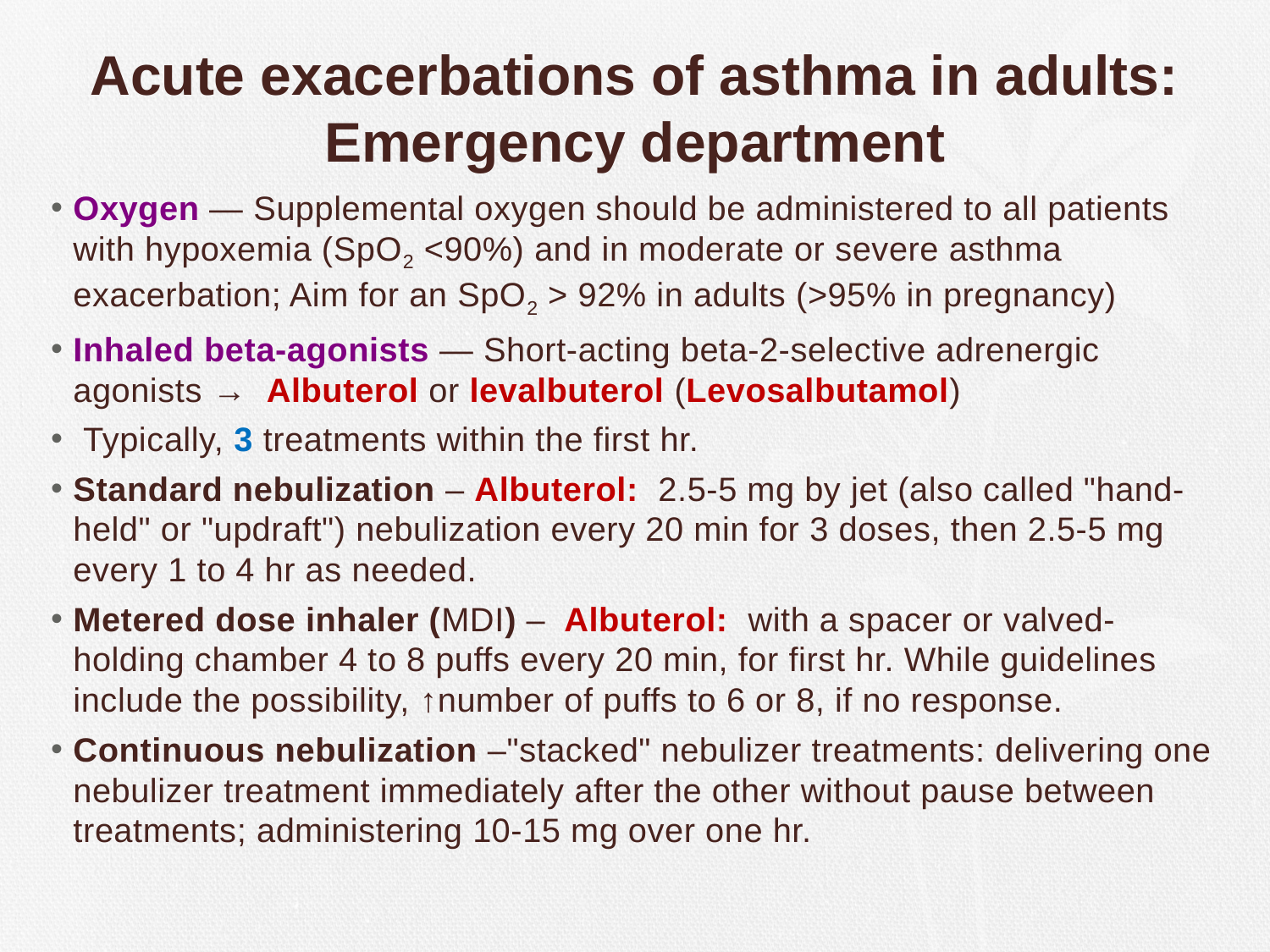

# Acute exacerbations of asthma in adults: Emergency department
Oxygen — Supplemental oxygen should be administered to all patients with hypoxemia (SpO2 <90%) and in moderate or severe asthma exacerbation; Aim for an SpO2 > 92% in adults (>95% in pregnancy)
Inhaled beta-agonists — Short-acting beta-2-selective adrenergic agonists →  Albuterol or levalbuterol (Levosalbutamol)
 Typically, 3 treatments within the first hr.
Standard nebulization – Albuterol:  2.5-5 mg by jet (also called "hand-held" or "updraft") nebulization every 20 min for 3 doses, then 2.5-5 mg every 1 to 4 hr as needed.
Metered dose inhaler (MDI) –  Albuterol:  with a spacer or valved-holding chamber 4 to 8 puffs every 20 min, for first hr. While guidelines include the possibility, ↑number of puffs to 6 or 8, if no response.
Continuous nebulization –"stacked" nebulizer treatments: delivering one nebulizer treatment immediately after the other without pause between treatments; administering 10-15 mg over one hr.